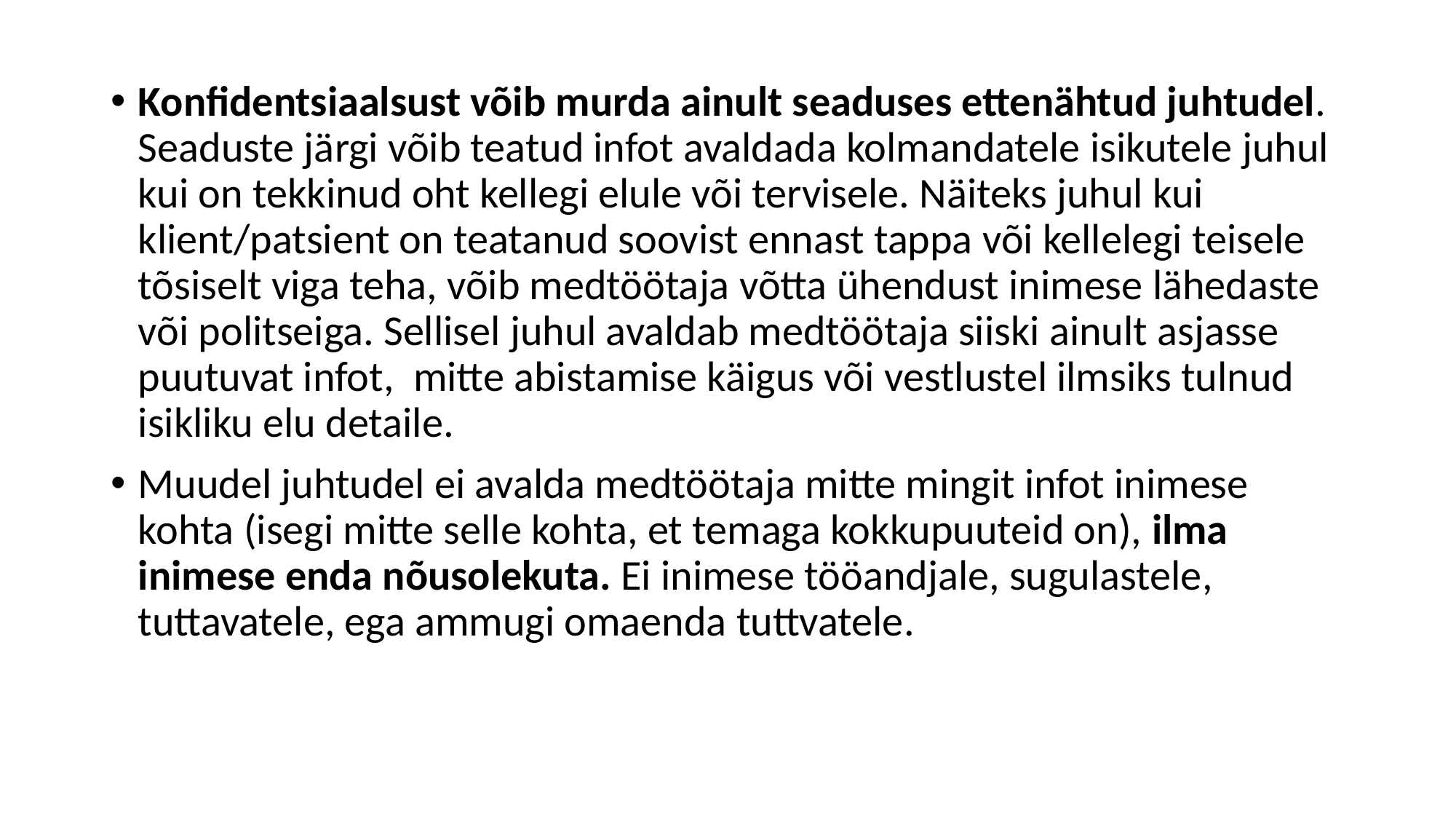

Konfidentsiaalsust võib murda ainult seaduses ettenähtud juhtudel. Seaduste järgi võib teatud infot avaldada kolmandatele isikutele juhul kui on tekkinud oht kellegi elule või tervisele. Näiteks juhul kui klient/patsient on teatanud soovist ennast tappa või kellelegi teisele tõsiselt viga teha, võib medtöötaja võtta ühendust inimese lähedaste või politseiga. Sellisel juhul avaldab medtöötaja siiski ainult asjasse puutuvat infot,  mitte abistamise käigus või vestlustel ilmsiks tulnud isikliku elu detaile.
Muudel juhtudel ei avalda medtöötaja mitte mingit infot inimese kohta (isegi mitte selle kohta, et temaga kokkupuuteid on), ilma inimese enda nõusolekuta. Ei inimese tööandjale, sugulastele, tuttavatele, ega ammugi omaenda tuttvatele.